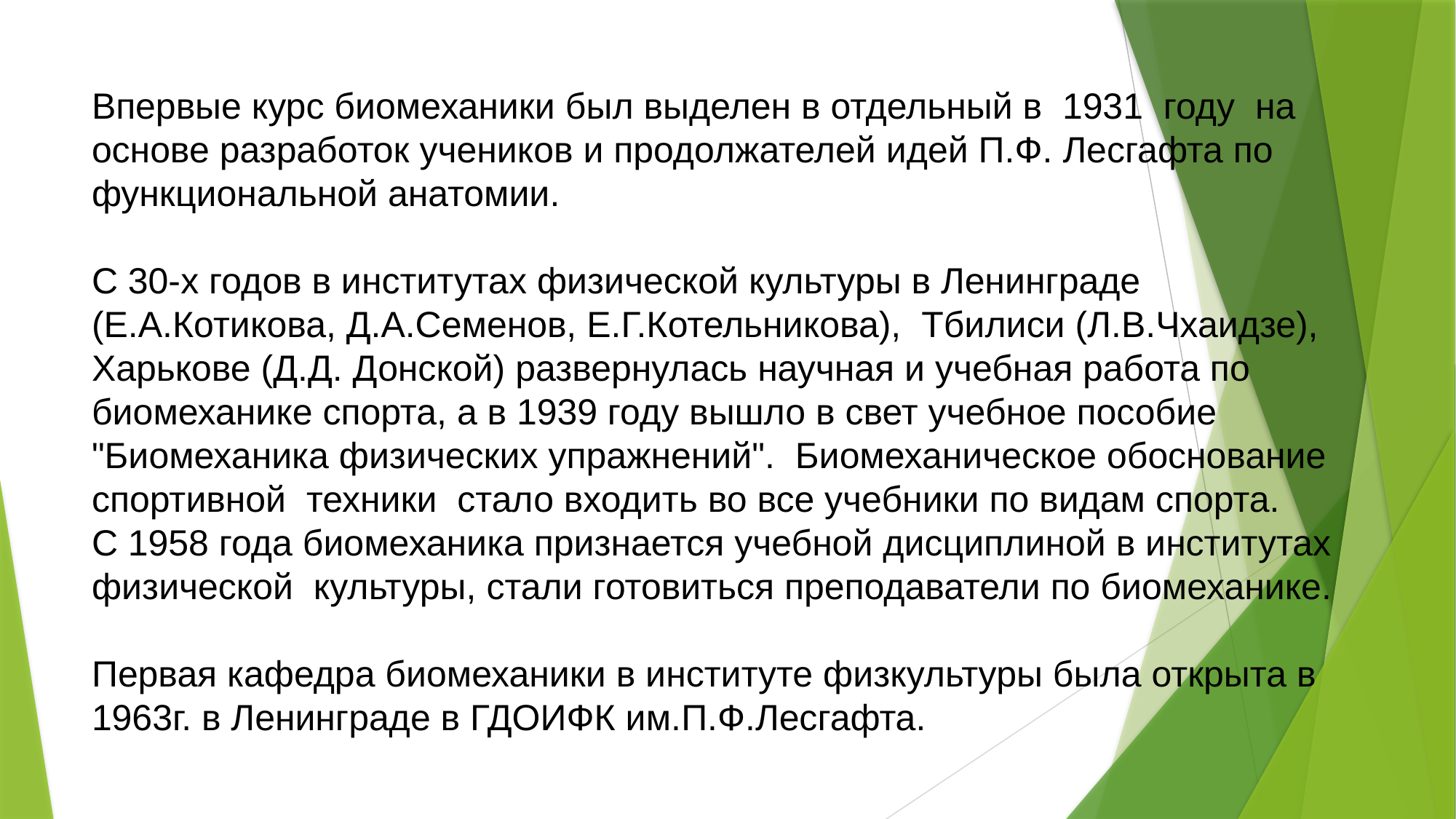

#
Впервые курс биомеханики был выделен в отдельный в  1931  году  на основе разработок учеников и продолжателей идей П.Ф. Лесгафта по функциональной анатомии.

С 30-х годов в институтах физической культуры в Ленинграде (Е.А.Котикова, Д.А.Семенов, Е.Г.Котельникова),  Тбилиси (Л.В.Чхаидзе), Харькове (Д.Д. Донской) развернулась научная и учебная работа по биомеханике спорта, а в 1939 году вышло в свет учебное пособие "Биомеханика физических упражнений".  Биомеханическое обоснование  спортивной  техники  стало входить во все учебники по видам спорта.
С 1958 года биомеханика признается учебной дисциплиной в институтах  физической  культуры, стали готовиться преподаватели по биомеханике.

Первая кафедра биомеханики в институте физкультуры была открыта в 1963г. в Ленинграде в ГДОИФК им.П.Ф.Лесгафта.